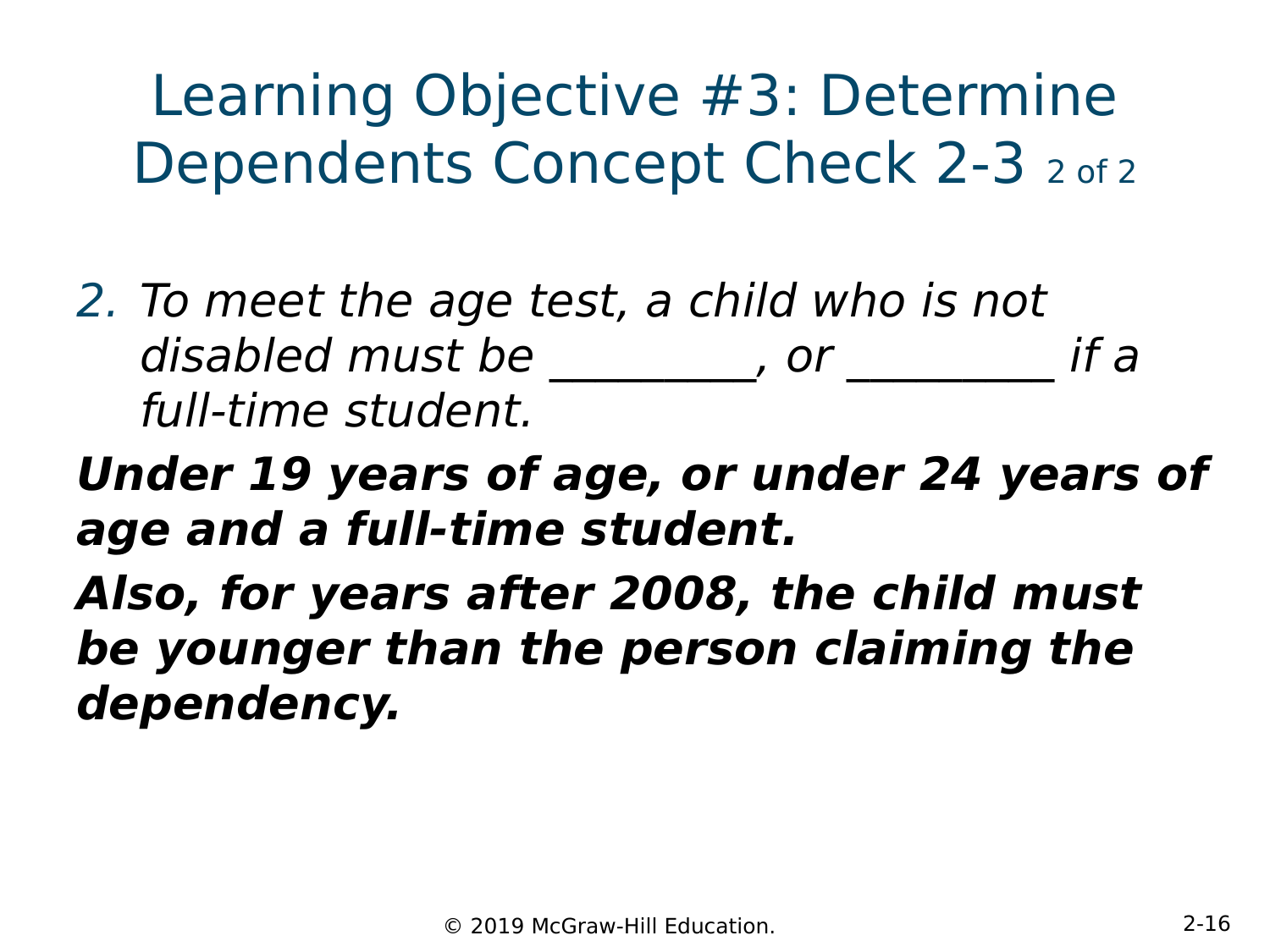

# Learning Objective #3: Determine Dependents Concept Check 2-3 2 of 2
To meet the age test, a child who is not disabled must be _________, or _________ if a full-time student.
Under 19 years of age, or under 24 years of age and a full-time student.
Also, for years after 2008, the child must be younger than the person claiming the dependency.